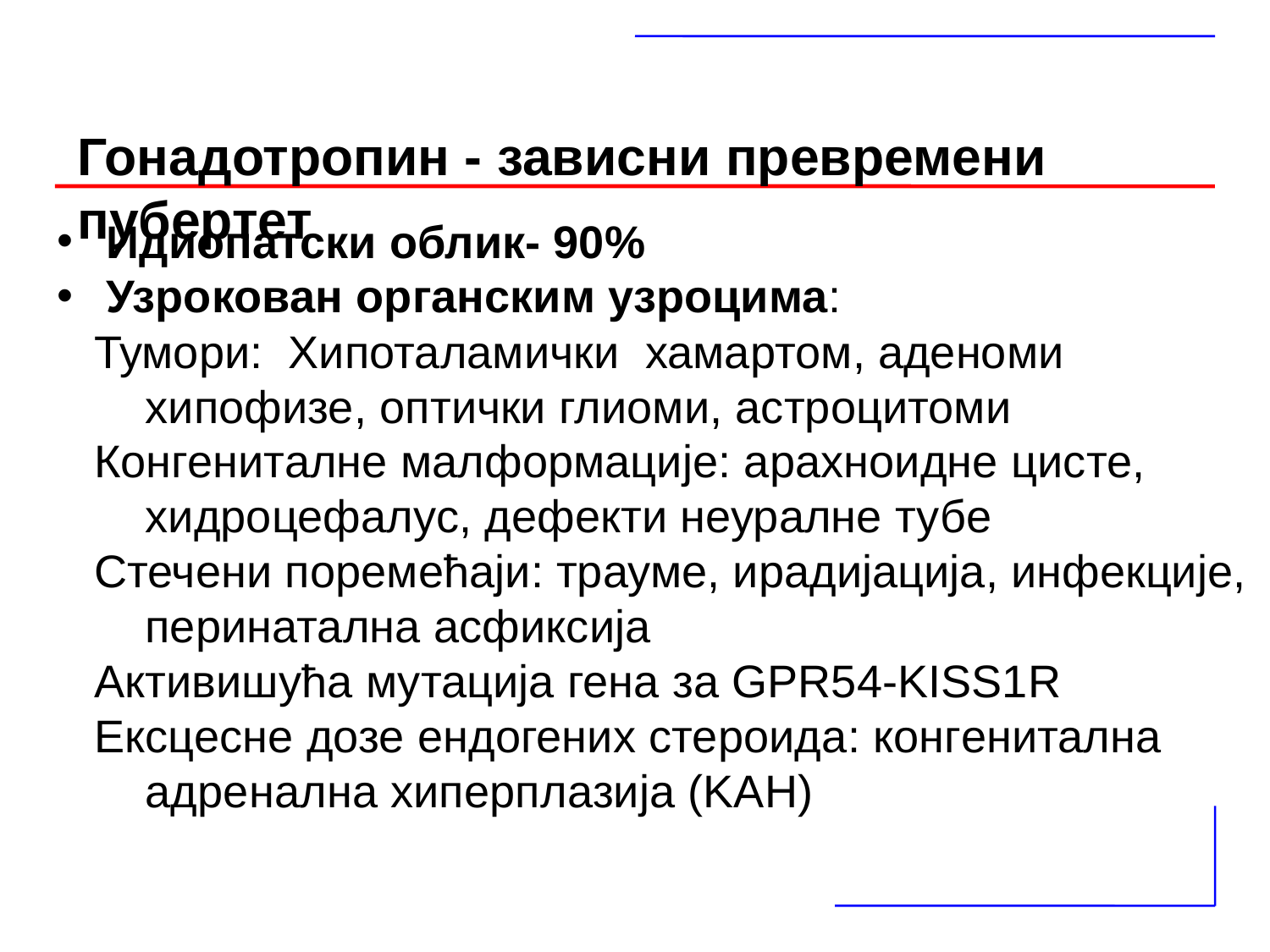

Гонадотропин - зависни превремени пубертет
Идиопатски облик- 90%
Узрокован органским узроцима:
Тумори:  Хипоталамички  хамартом, аденоми хипофизе, оптички глиоми, астроцитоми
Конгениталне малформације: арахноидне цисте, хидроцефалус, дефекти неуралне тубе
Стечени поремећаји: трауме, ирадијација, инфекције, перинатална асфиксија
Активишућа мутација гена за GPR54-KISS1R
Ексцесне дозе ендогених стероида: конгeнитална адрeнална хипeрплaзијa (KAH)